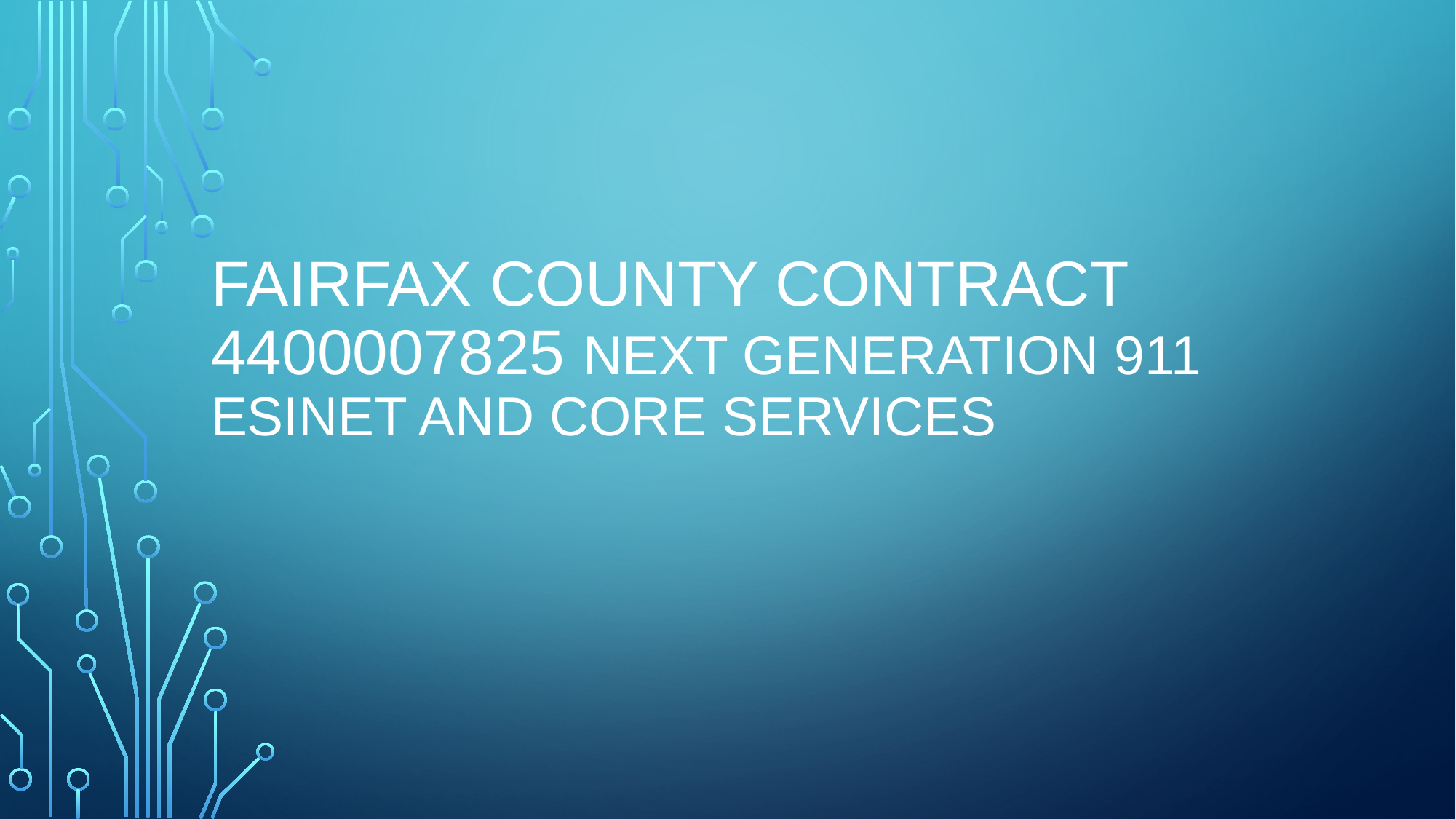

# Fairfax County Contract 4400007825 Next generation 911 Esinet and core services